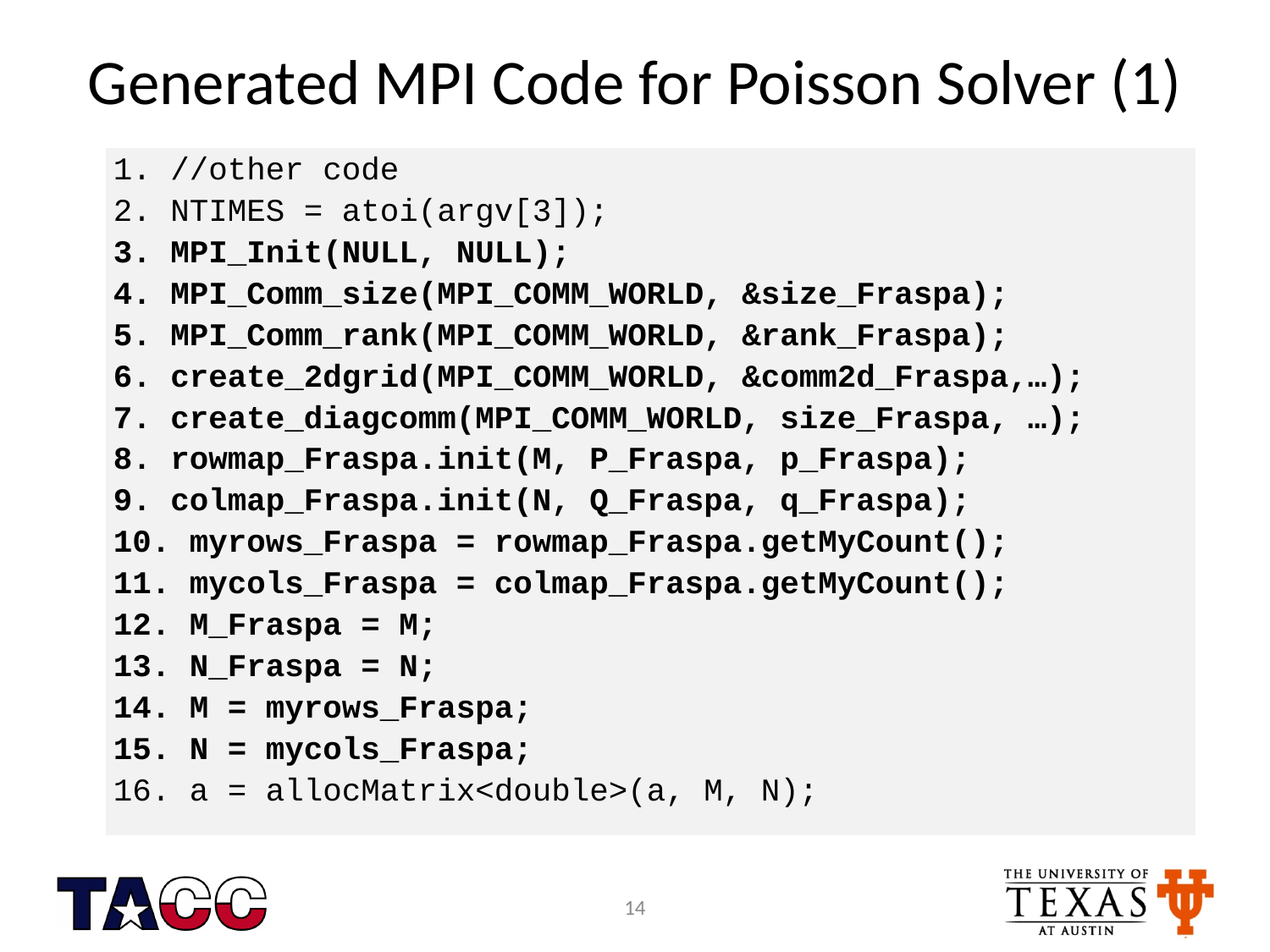

# Generated MPI Code for Poisson Solver (1)
| 1. //other code 2. NTIMES = atoi(argv[3]); 3. MPI\_Init(NULL, NULL); 4. MPI\_Comm\_size(MPI\_COMM\_WORLD, &size\_Fraspa); 5. MPI\_Comm\_rank(MPI\_COMM\_WORLD, &rank\_Fraspa); 6. create\_2dgrid(MPI\_COMM\_WORLD, &comm2d\_Fraspa,…); 7. create\_diagcomm(MPI\_COMM\_WORLD, size\_Fraspa, …); 8. rowmap\_Fraspa.init(M, P\_Fraspa, p\_Fraspa); 9. colmap\_Fraspa.init(N, Q\_Fraspa, q\_Fraspa); 10. myrows\_Fraspa = rowmap\_Fraspa.getMyCount(); 11. mycols\_Fraspa = colmap\_Fraspa.getMyCount(); 12. M\_Fraspa = M; 13. N\_Fraspa = N; 14. M = myrows\_Fraspa; 15. N = mycols\_Fraspa; 16. a = allocMatrix<double>(a, M, N); |
| --- |
14